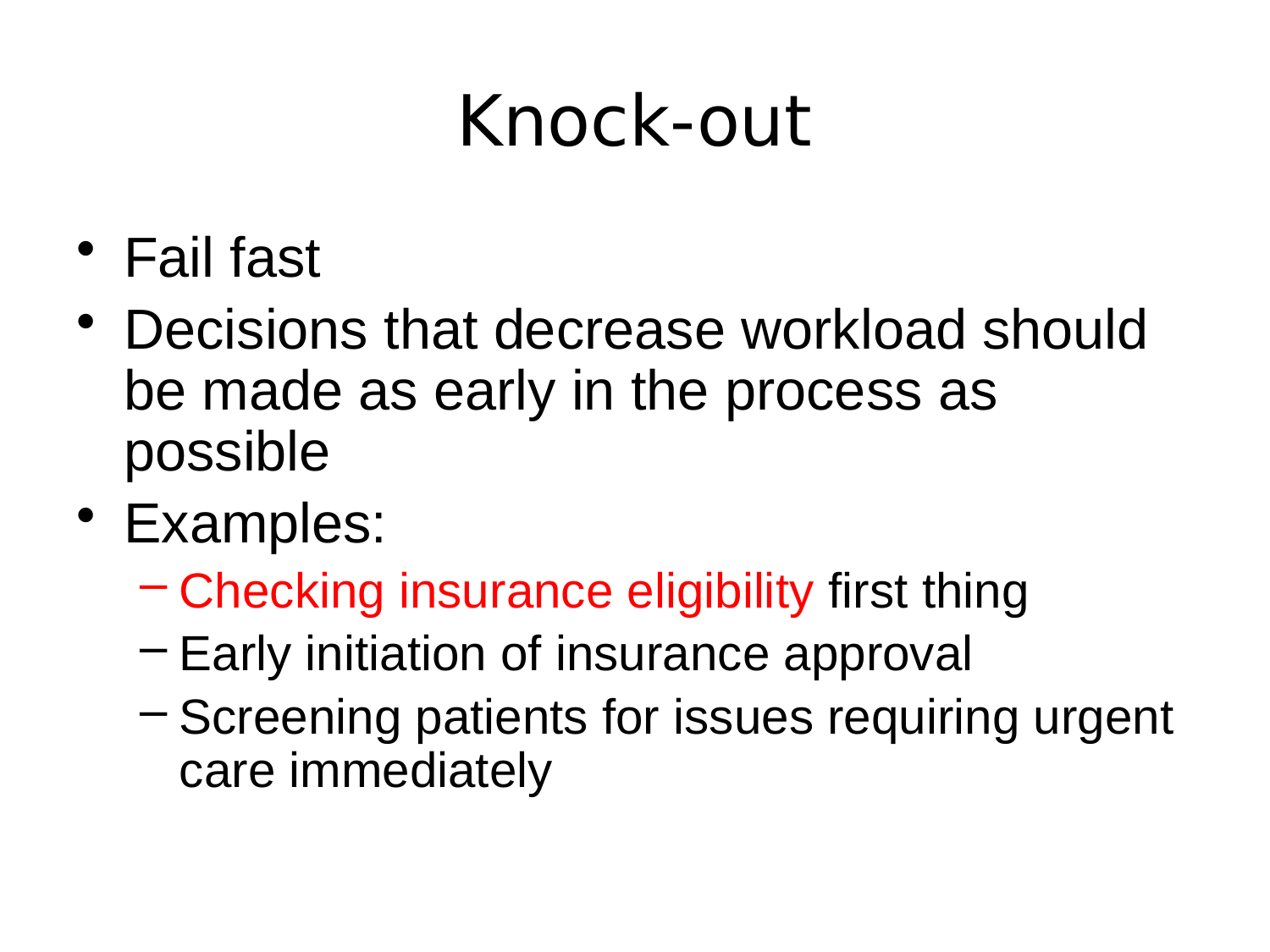

# Knock-out
Fail fast
Decisions that decrease workload should be made as early in the process as possible
Examples:
Checking insurance eligibility first thing
Early initiation of insurance approval
Screening patients for issues requiring urgent care immediately